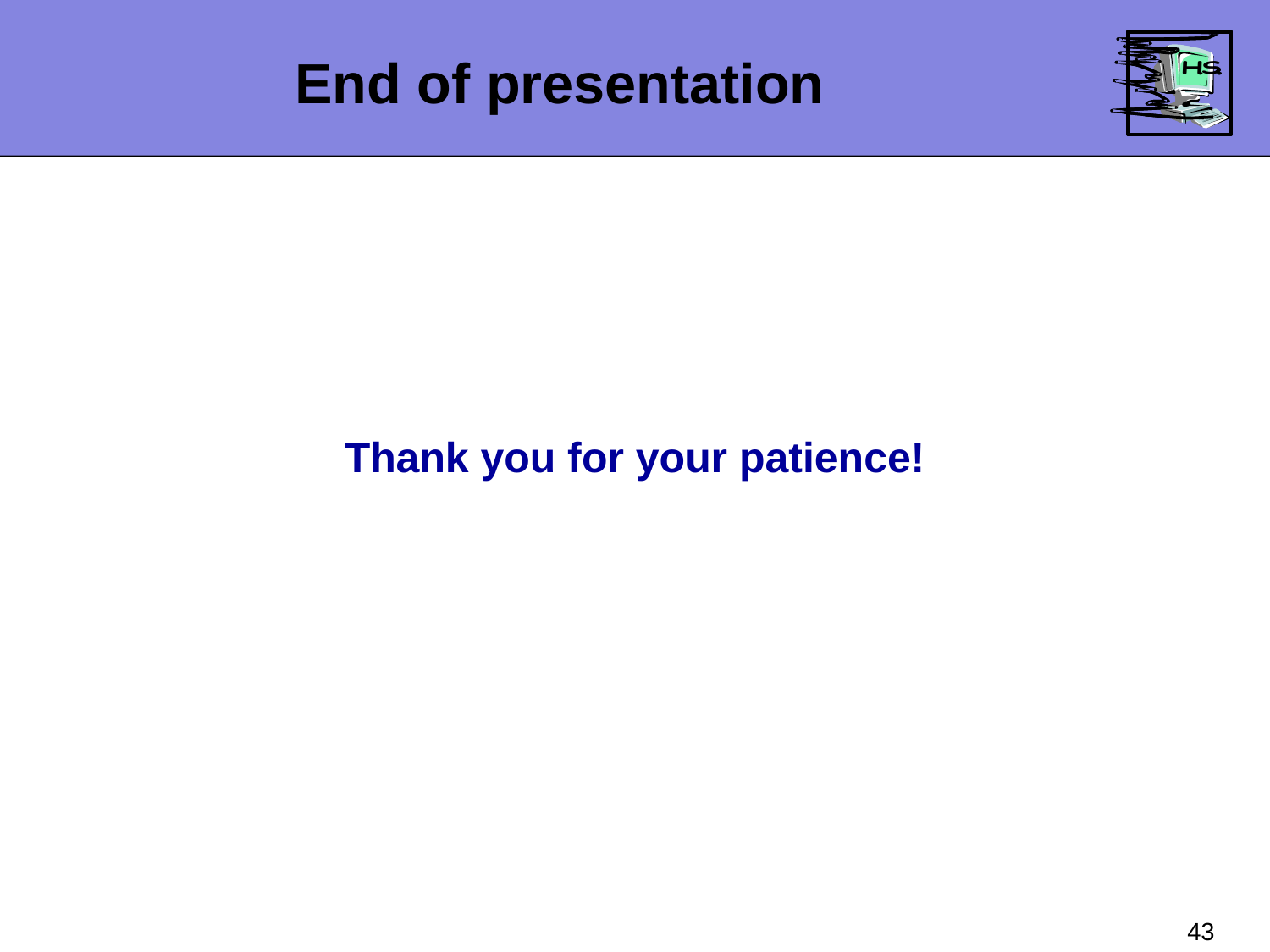

End of presentation
Thank you for your patience!

43